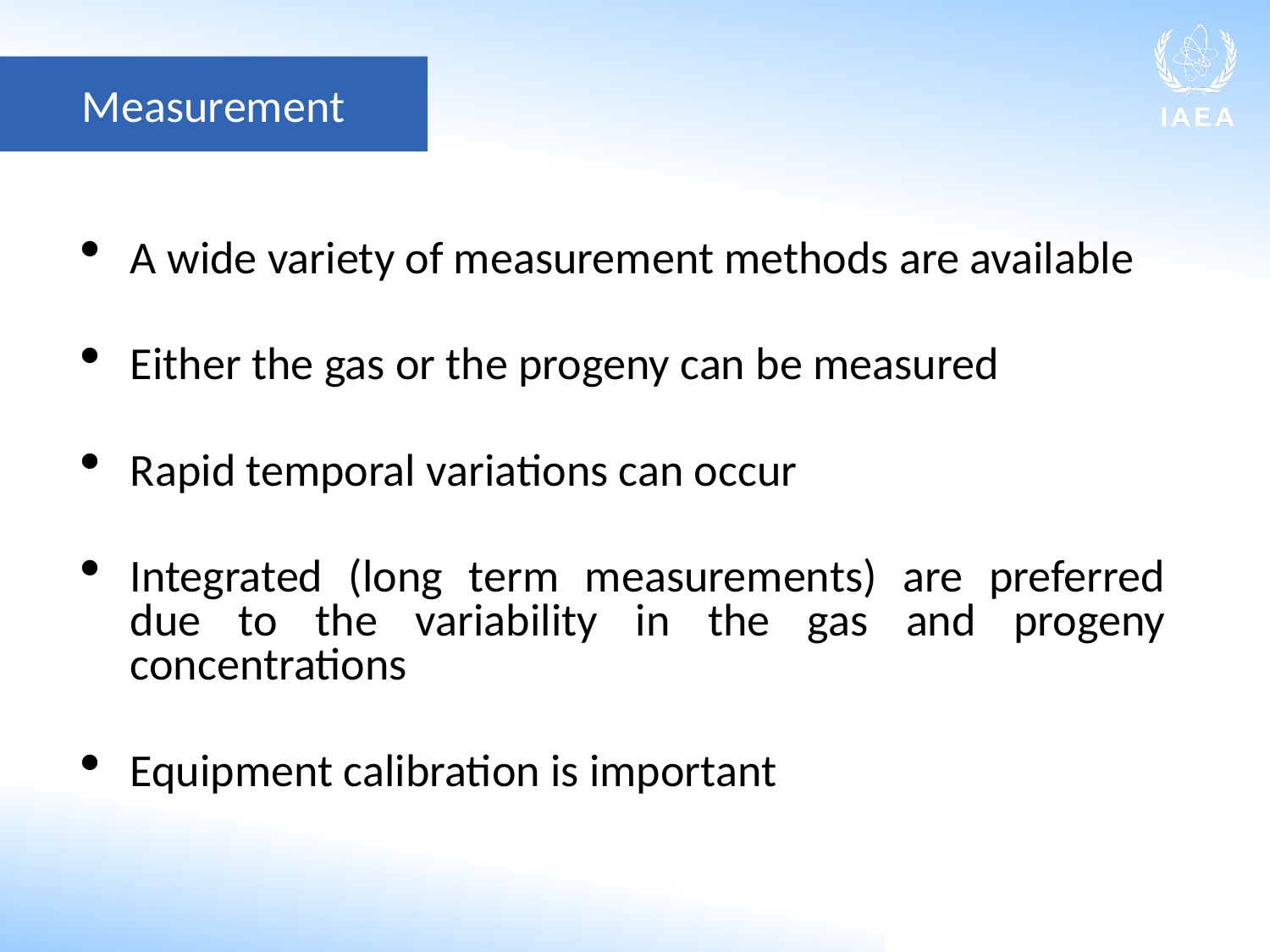

Measurement
A wide variety of measurement methods are available

Either the gas or the progeny can be measured

Rapid temporal variations can occur

Integrated (long term measurements) are preferred due to the variability in the gas and progeny concentrations

Equipment calibration is important